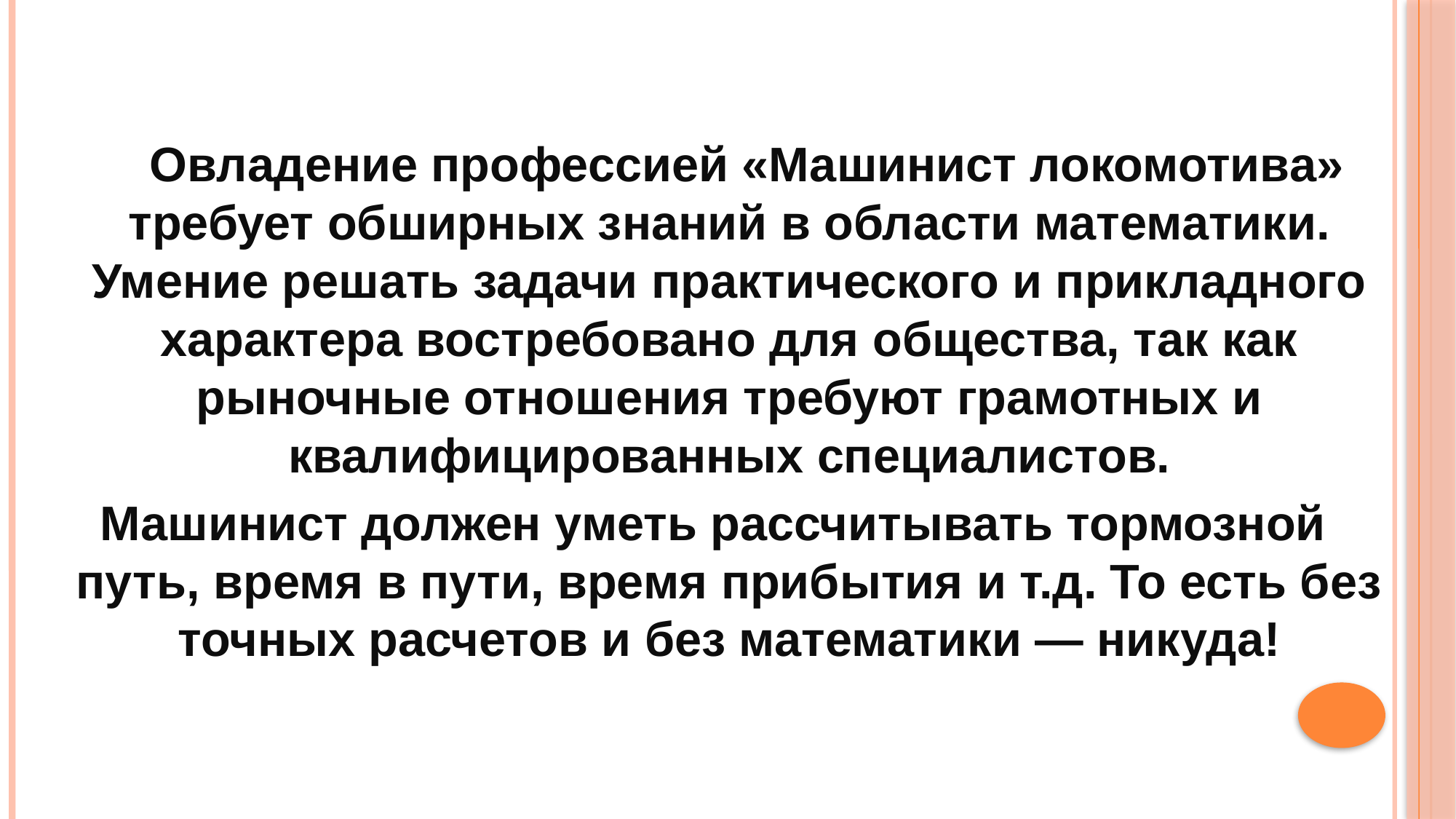

Овладение профессией «Машинист локомотива» требует обширных знаний в области математики. Умение решать задачи практического и прикладного характера востребовано для общества, так как рыночные отношения требуют грамотных и квалифицированных специалистов.
Машинист должен уметь рассчитывать тормозной путь, время в пути, время прибытия и т.д. То есть без точных расчетов и без математики — никуда!